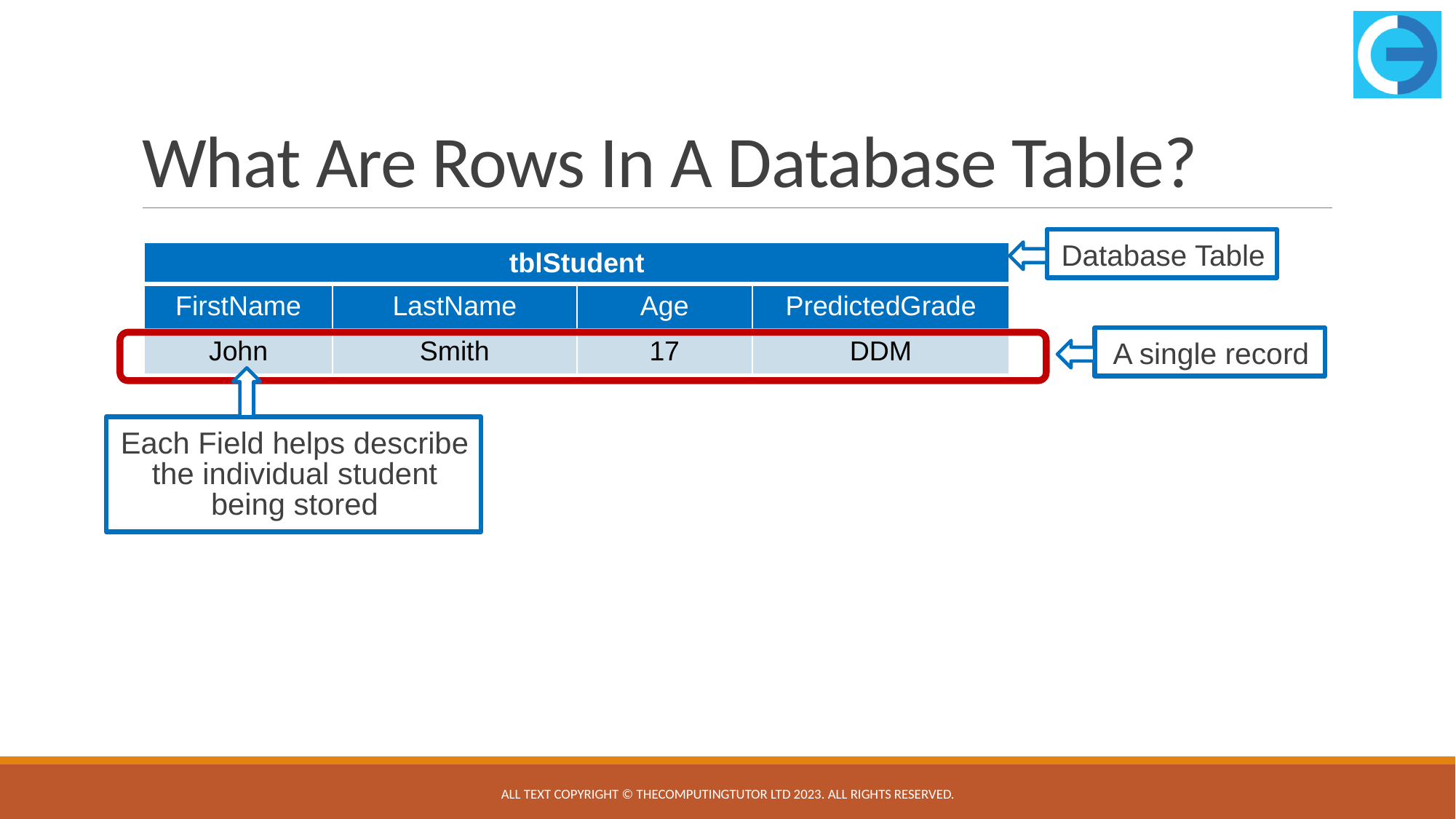

# What Are Rows In A Database Table?
Database Table

| tblStudent |  |  |  |
| --- | --- | --- | --- |
| FirstName | LastName | Age | PredictedGrade |
| John | Smith | 17 | DDM |
A single record

Each Field helps describe the individual student being stored
All text copyright © TheComputingTutor Ltd 2023. All rights Reserved.